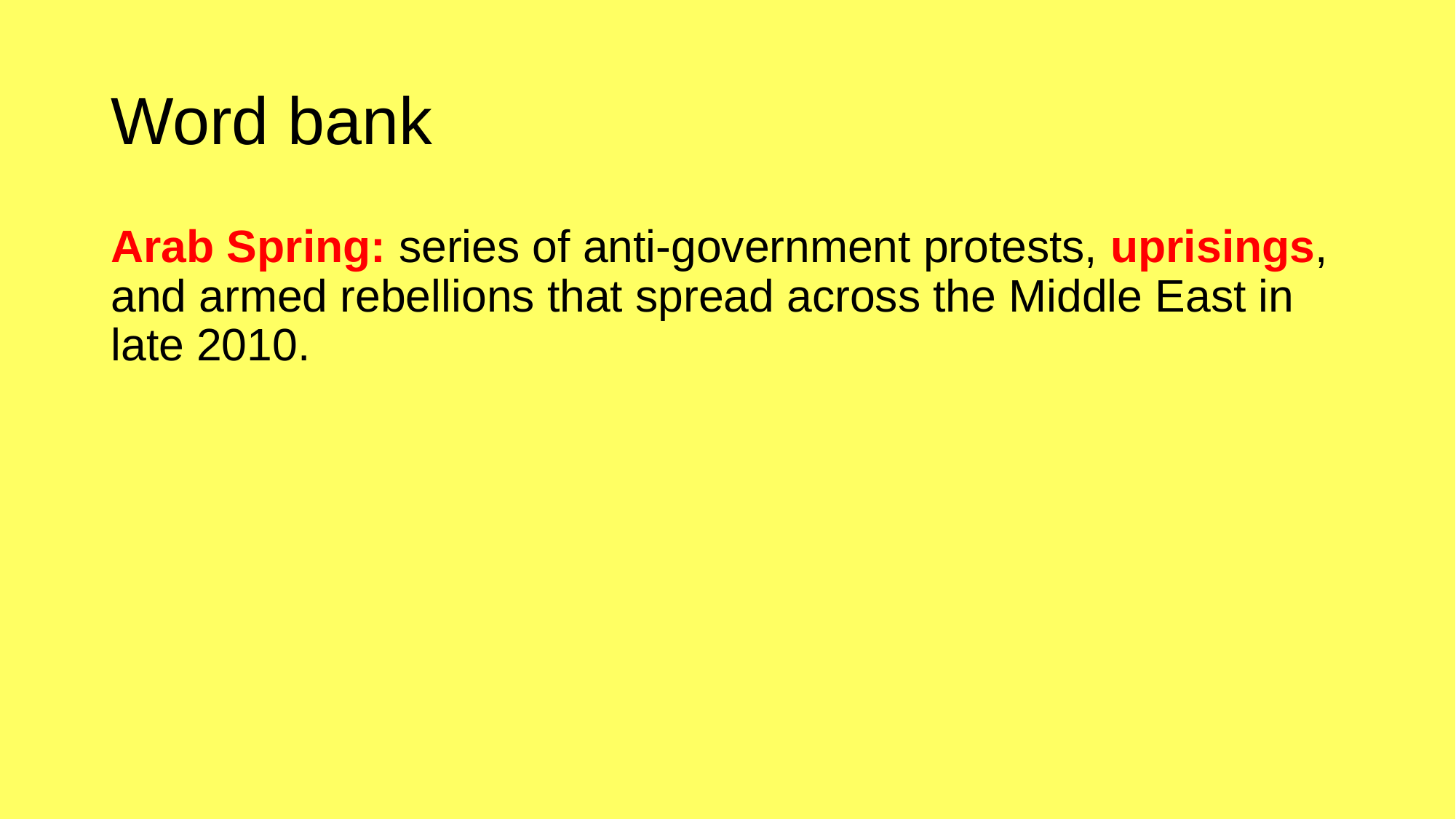

# Word bank
Arab Spring: series of anti-government protests, uprisings, and armed rebellions that spread across the Middle East in late 2010.